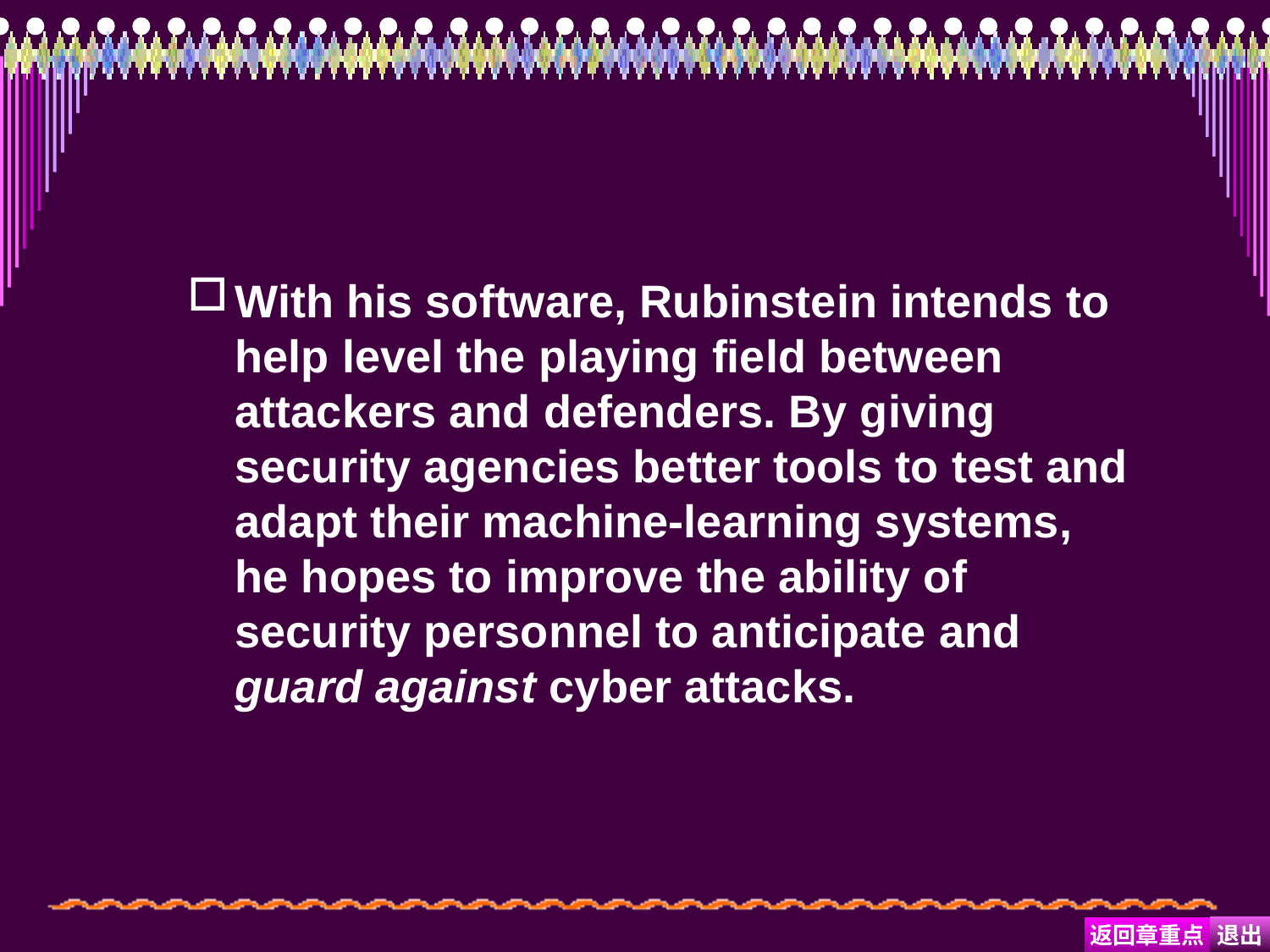

#
With his software, Rubinstein intends to help level the playing field between attackers and defenders. By giving security agencies better tools to test and adapt their machine-learning systems, he hopes to improve the ability of security personnel to anticipate and guard against cyber attacks.